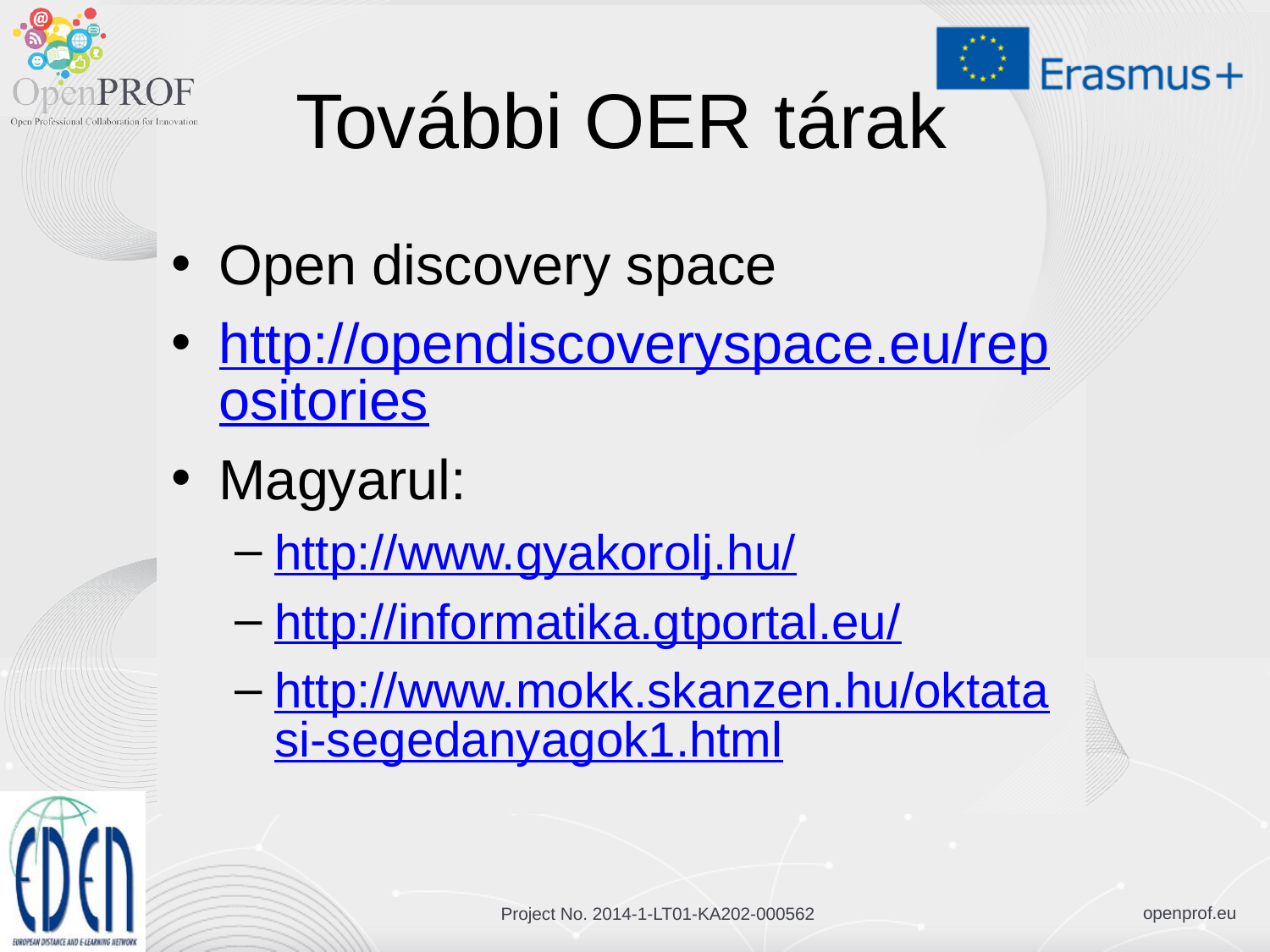

# További OER tárak
Open discovery space
http://opendiscoveryspace.eu/repositories
Magyarul:
http://www.gyakorolj.hu/
http://informatika.gtportal.eu/
http://www.mokk.skanzen.hu/oktatasi-segedanyagok1.html